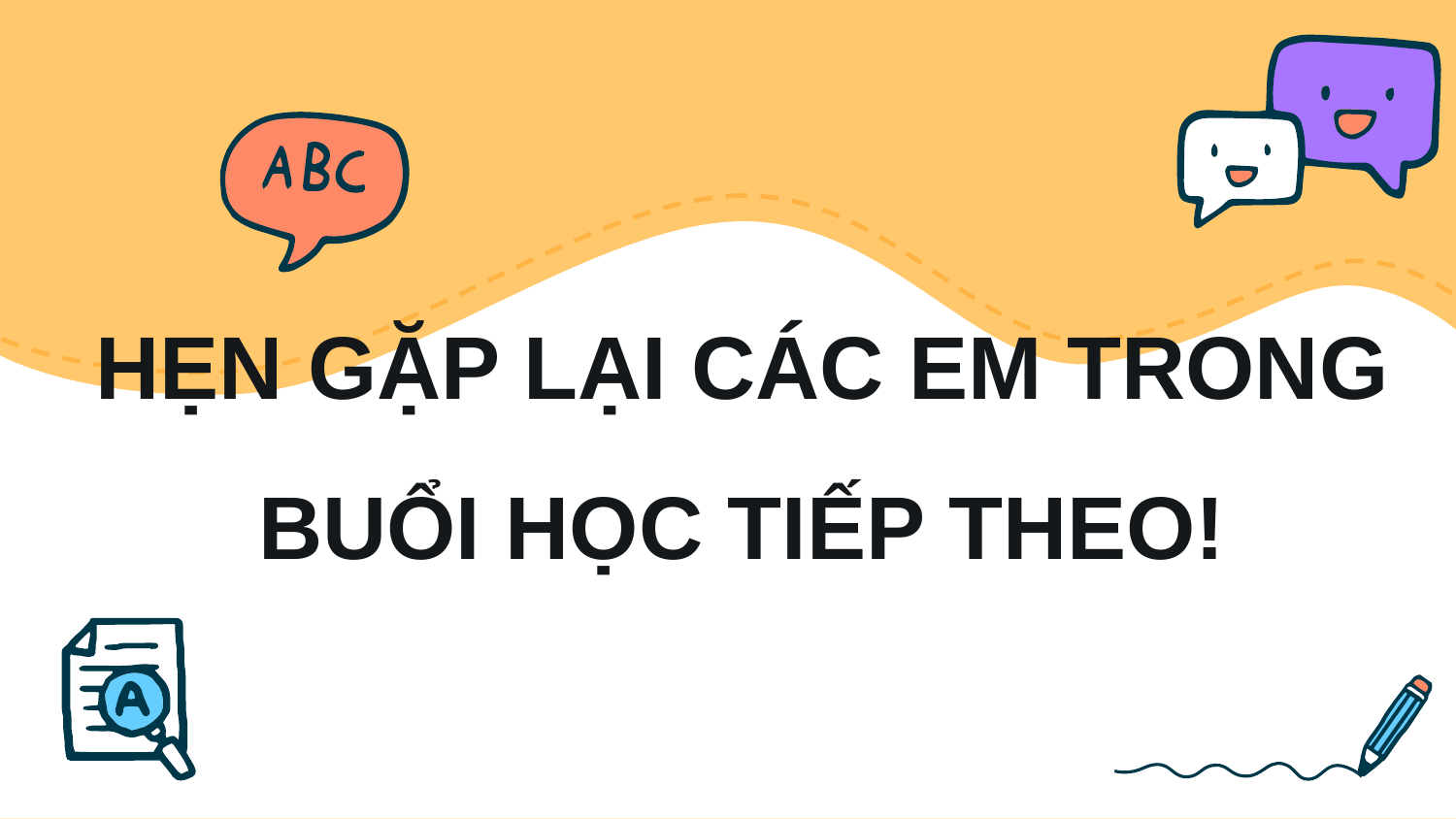

HẸN GẶP LẠI CÁC EM TRONG BUỔI HỌC TIẾP THEO!